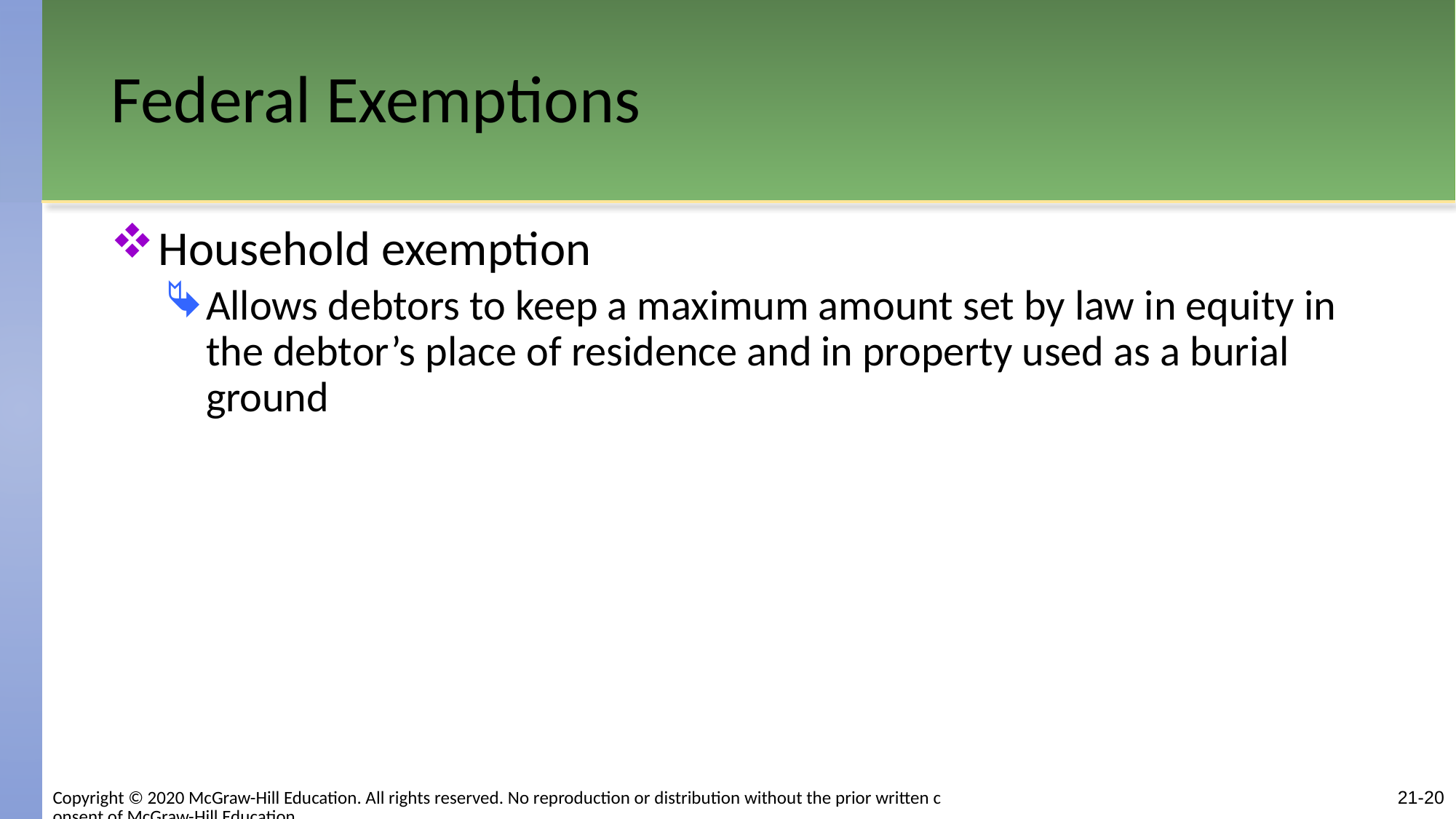

# Federal Exemptions
Household exemption
Allows debtors to keep a maximum amount set by law in equity in the debtor’s place of residence and in property used as a burial ground

Copyright © 2020 McGraw-Hill Education. All rights reserved. No reproduction or distribution without the prior written consent of McGraw-Hill Education.
21-20